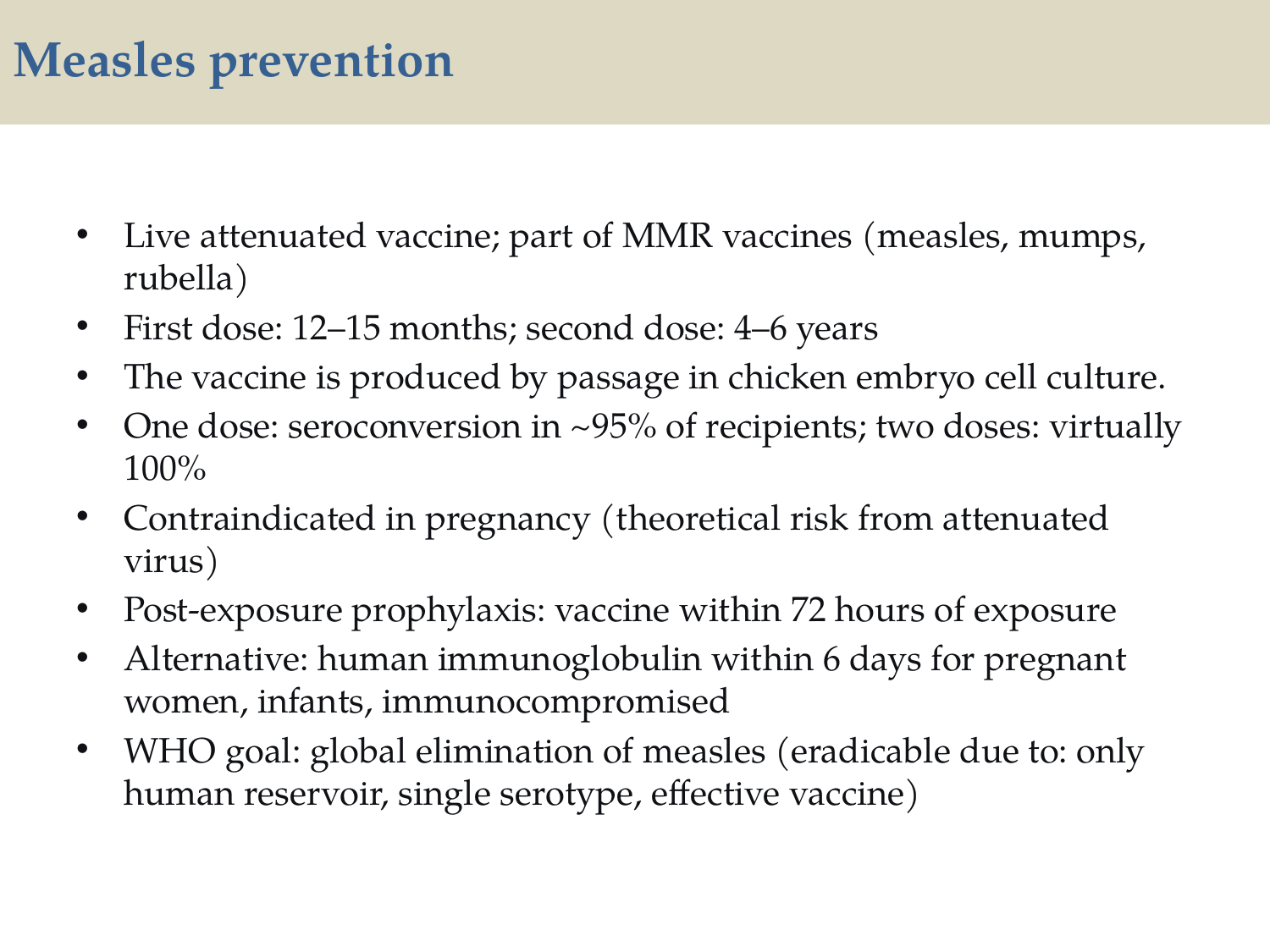

# Measles prevention
Live attenuated vaccine; part of MMR vaccines (measles, mumps, rubella)
First dose: 12–15 months; second dose: 4–6 years
The vaccine is produced by passage in chicken embryo cell culture.
One dose: seroconversion in ~95% of recipients; two doses: virtually 100%
Contraindicated in pregnancy (theoretical risk from attenuated virus)
Post-exposure prophylaxis: vaccine within 72 hours of exposure
Alternative: human immunoglobulin within 6 days for pregnant women, infants, immunocompromised
WHO goal: global elimination of measles (eradicable due to: only human reservoir, single serotype, effective vaccine)